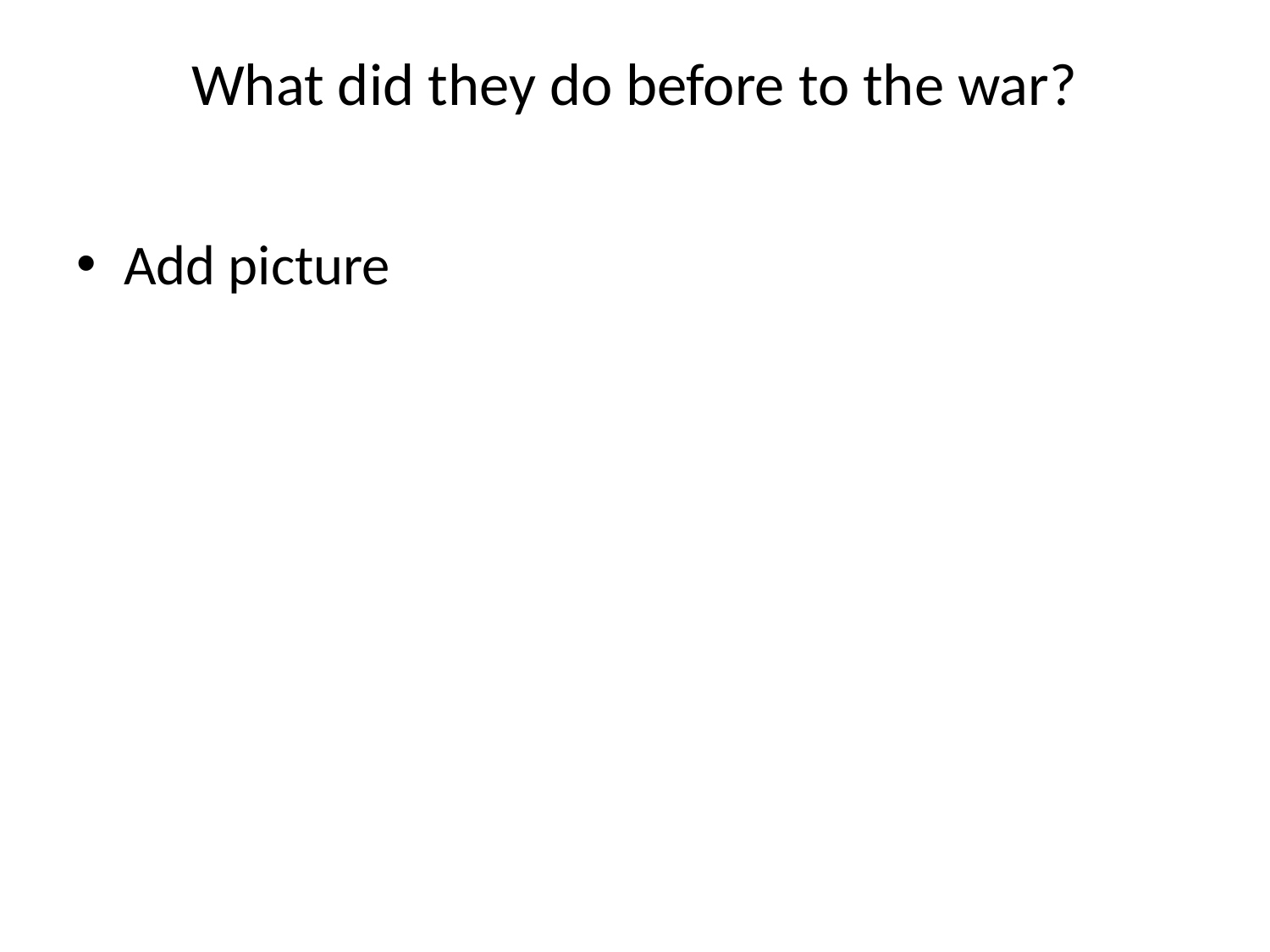

# What did they do before to the war?
Add picture